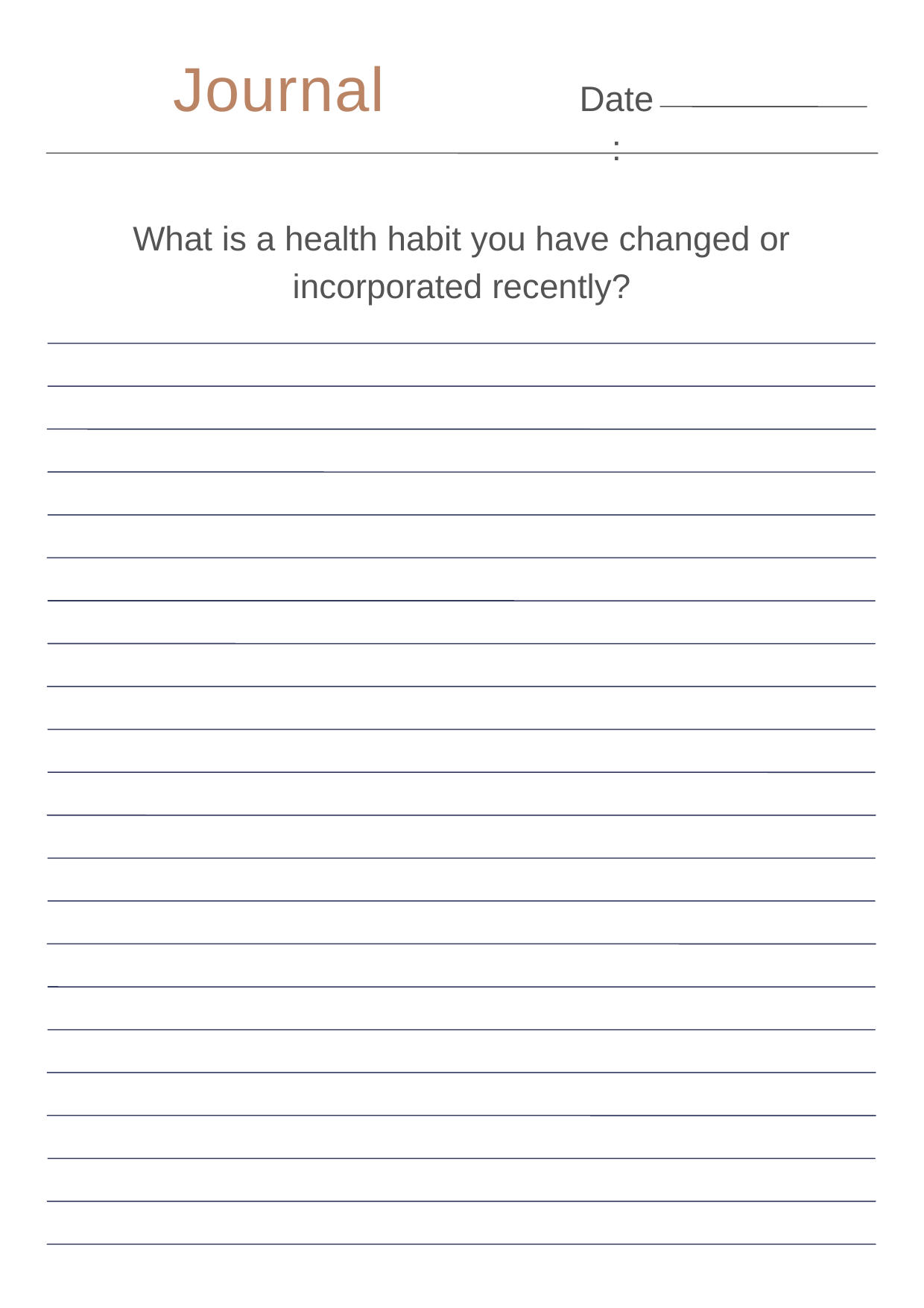

Journal
Date:

What is a health habit you have changed or incorporated recently?